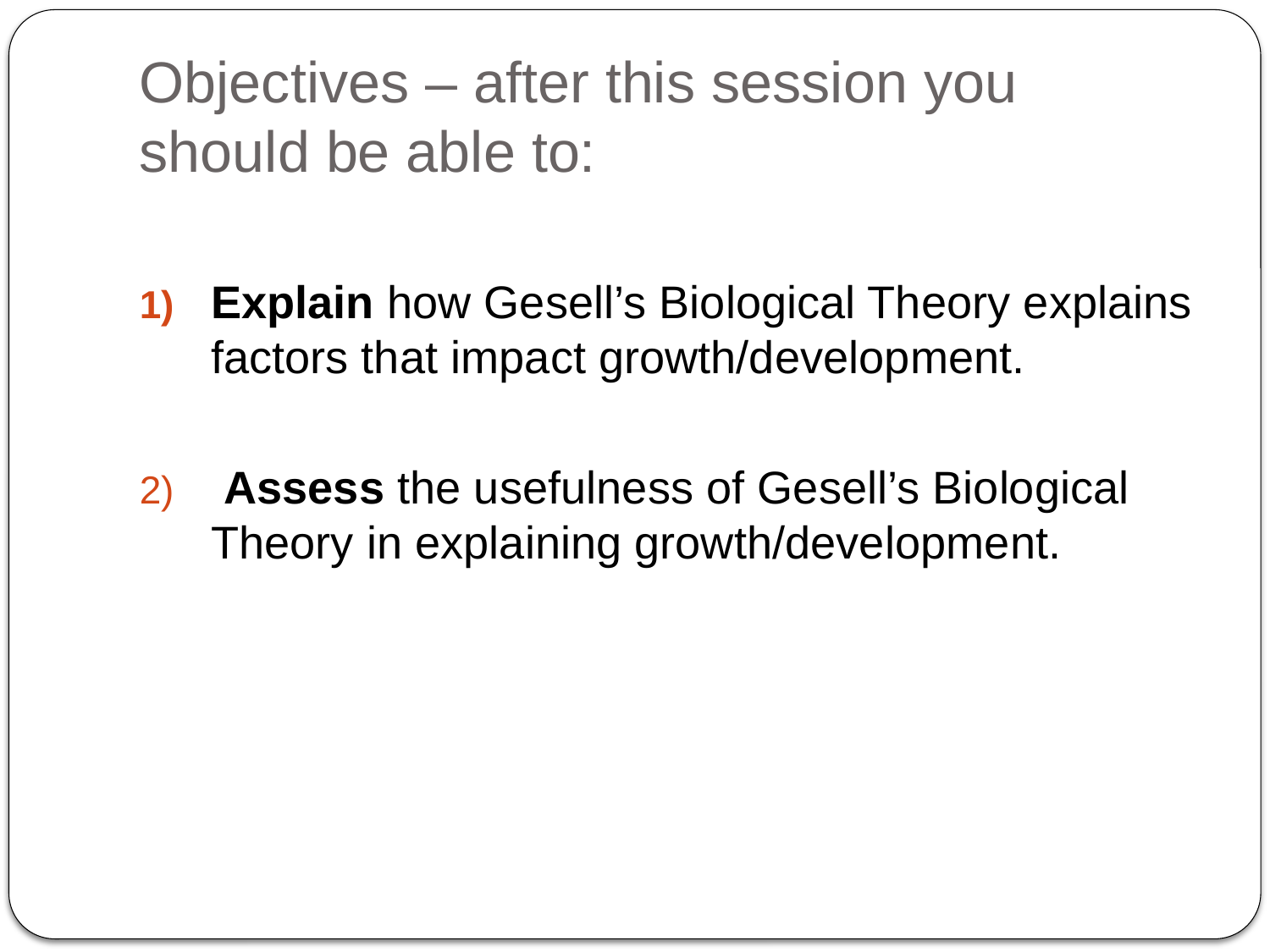

# Objectives – after this session you should be able to:

Explain how Gesell’s Biological Theory explains factors that impact growth/development.

 Assess the usefulness of Gesell’s Biological Theory in explaining growth/development.